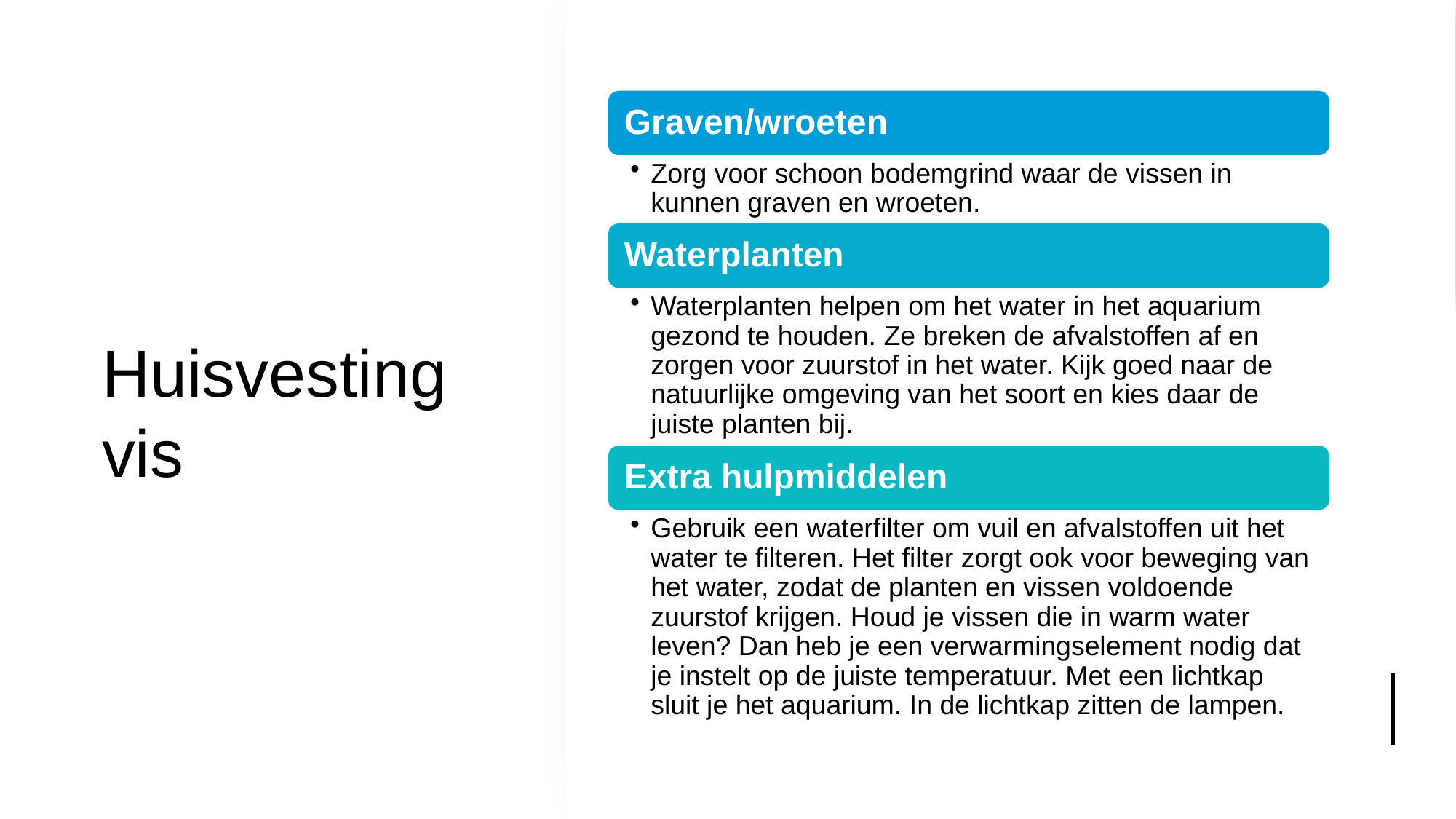

Graven/wroeten
Zorg voor schoon bodemgrind waar de vissen in kunnen graven en wroeten.
Waterplanten
Waterplanten helpen om het water in het aquarium gezond te houden. Ze breken de afvalstoffen af en zorgen voor zuurstof in het water. Kijk goed naar de natuurlijke omgeving van het soort en kies daar de juiste planten bij.
Extra hulpmiddelen
Gebruik een waterfilter om vuil en afvalstoffen uit het water te filteren. Het filter zorgt ook voor beweging van het water, zodat de planten en vissen voldoende zuurstof krijgen. Houd je vissen die in warm water leven? Dan heb je een verwarmingselement nodig dat je instelt op de juiste temperatuur. Met een lichtkap sluit je het aquarium. In de lichtkap zitten de lampen.
# Huisvesting vis